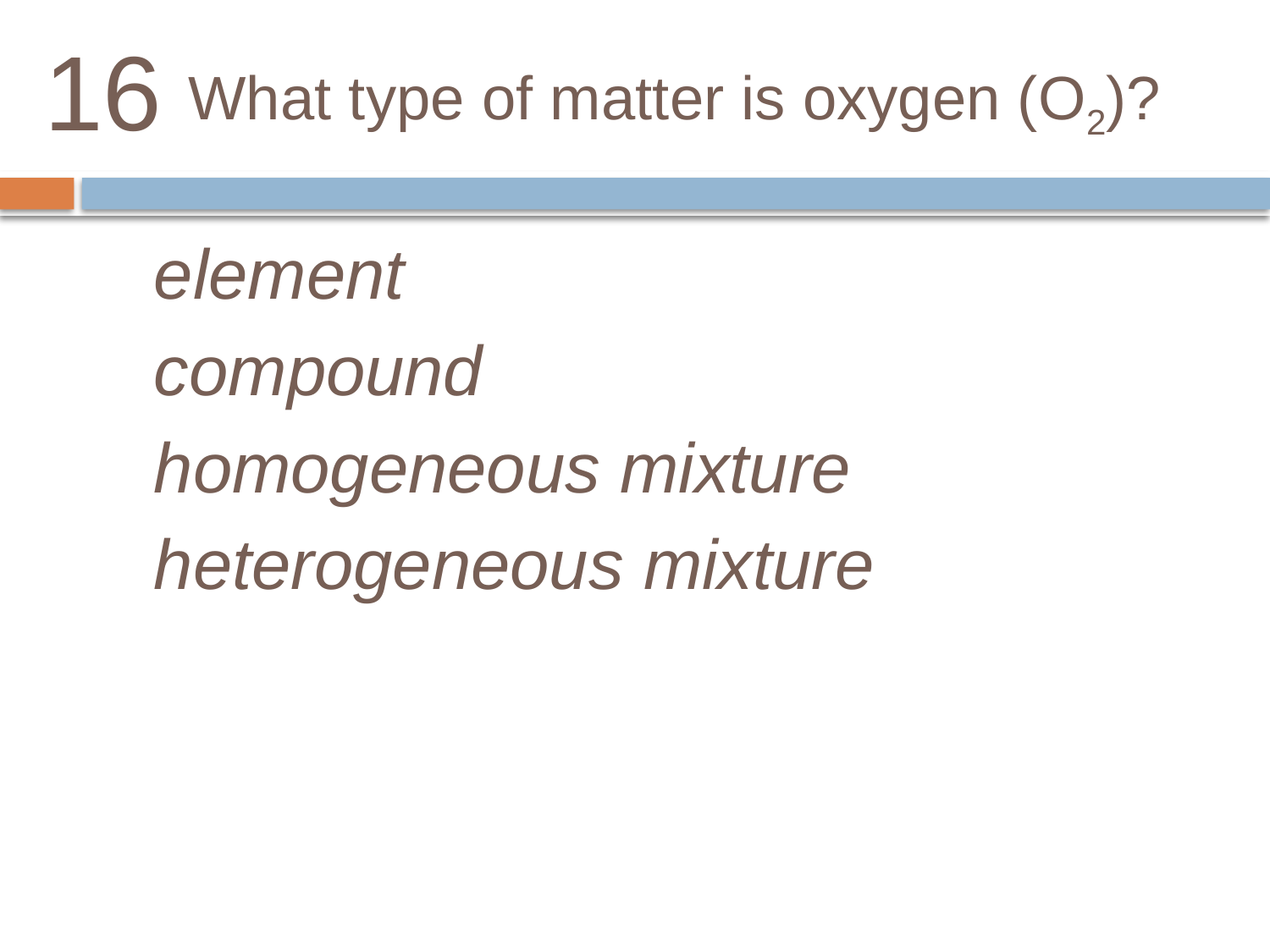

16
# What type of matter is oxygen (O2)?
element
compound
homogeneous mixture
heterogeneous mixture